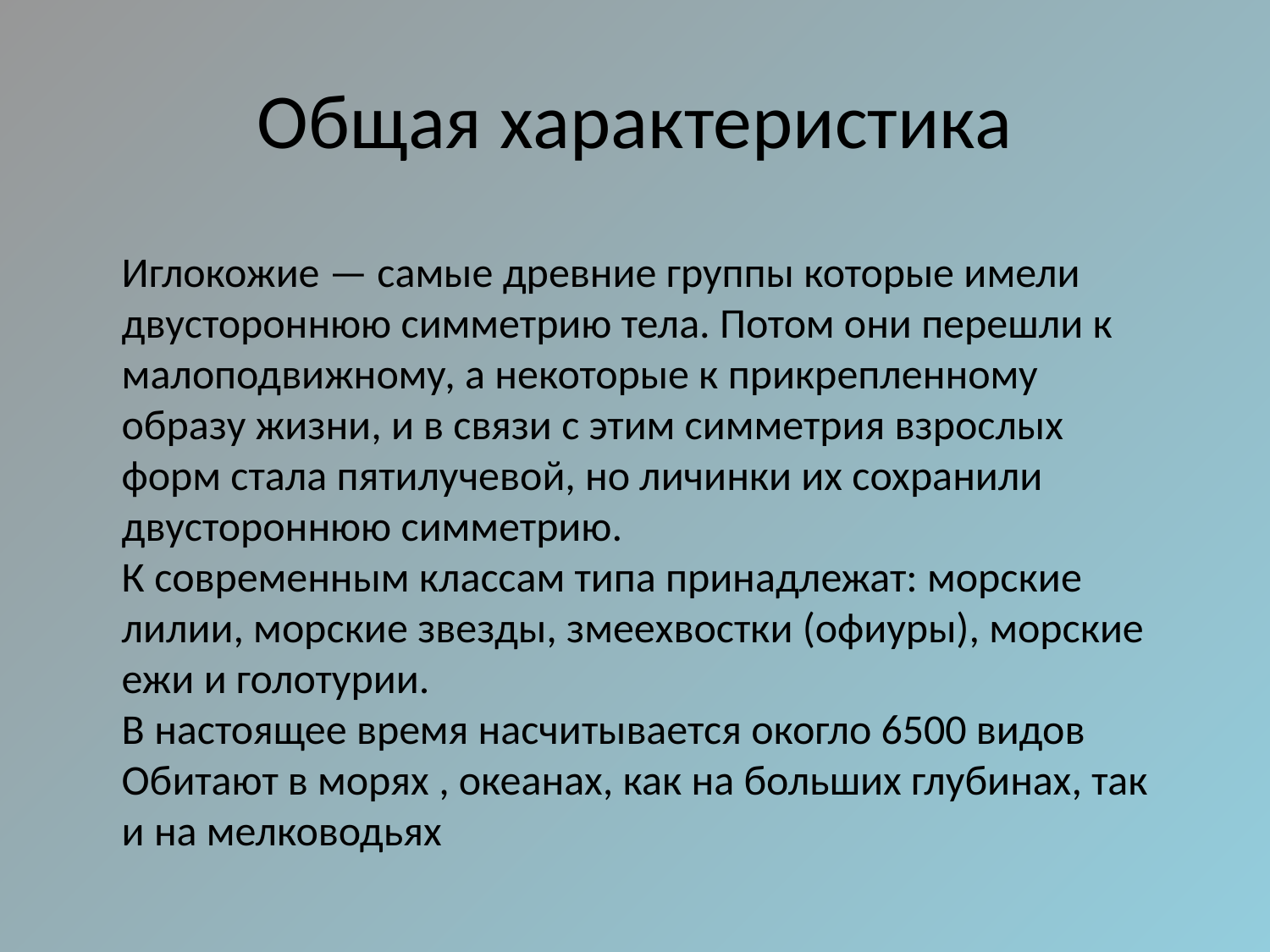

# Общая характеристика
Иглокожие — самые древние группы которые имели двустороннюю симметрию тела. Потом они перешли к малоподвижному, а некоторые к прикрепленному образу жизни, и в связи с этим симметрия взрослых форм стала пятилучевой, но личинки их сохранили двустороннюю симметрию.
К современным классам типа принадлежат: морские лилии, морские звезды, змеехвостки (офиуры), морские ежи и голотурии.
В настоящее время насчитывается окогло 6500 видов
Обитают в морях , океанах, как на больших глубинах, так и на мелководьях